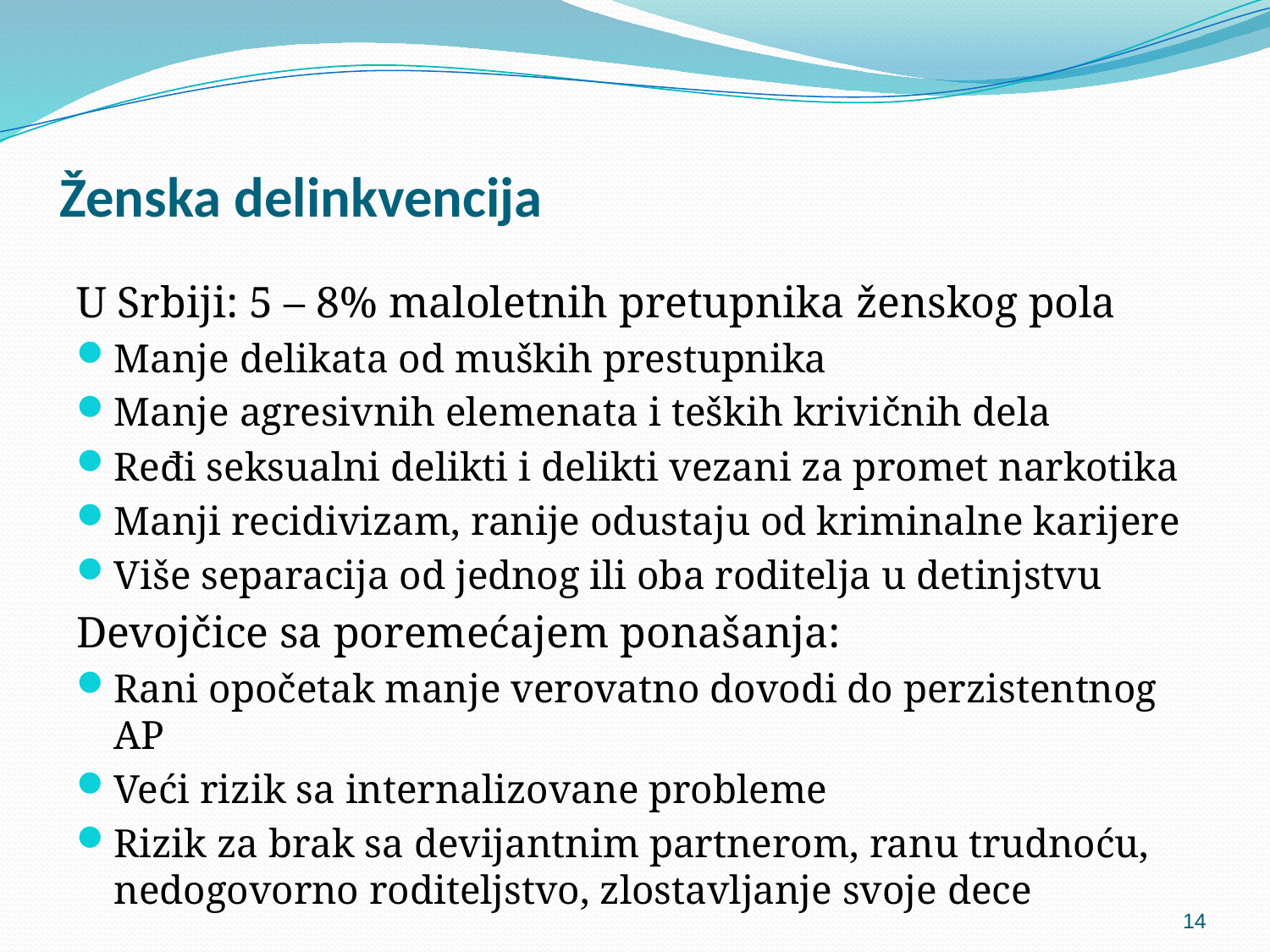

# Ženska delinkvencija
U Srbiji: 5 – 8% maloletnih pretupnika ženskog pola
Manje delikata od muških prestupnika
Manje agresivnih elemenata i teških krivičnih dela
Ređi seksualni delikti i delikti vezani za promet narkotika
Manji recidivizam, ranije odustaju od kriminalne karijere
Više separacija od jednog ili oba roditelja u detinjstvu
Devojčice sa poremećajem ponašanja:
Rani opočetak manje verovatno dovodi do perzistentnog AP
Veći rizik sa internalizovane probleme
Rizik za brak sa devijantnim partnerom, ranu trudnoću, nedogovorno roditeljstvo, zlostavljanje svoje dece

14